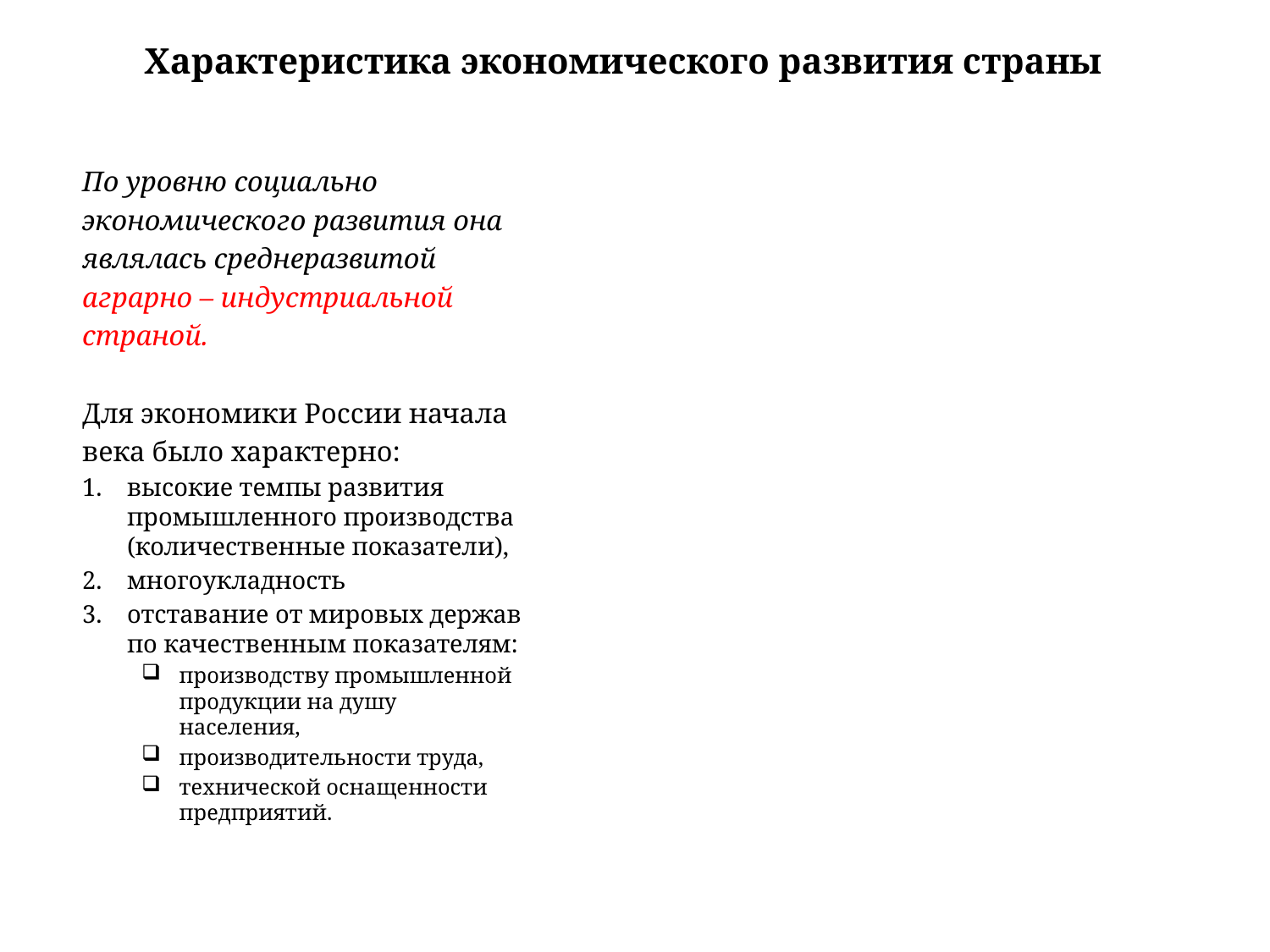

Характеристика экономического развития страны
По уровню социально
экономического развития она
являлась среднеразвитой
аграрно – индустриальной
страной.

Для экономики России начала
века было характерно:
высокие темпы развития промышленного производства (количественные показатели),
многоукладность
отставание от мировых держав по качественным показателям:
производству промышленной продукции на душу населения,
производительности труда,
технической оснащенности предприятий.